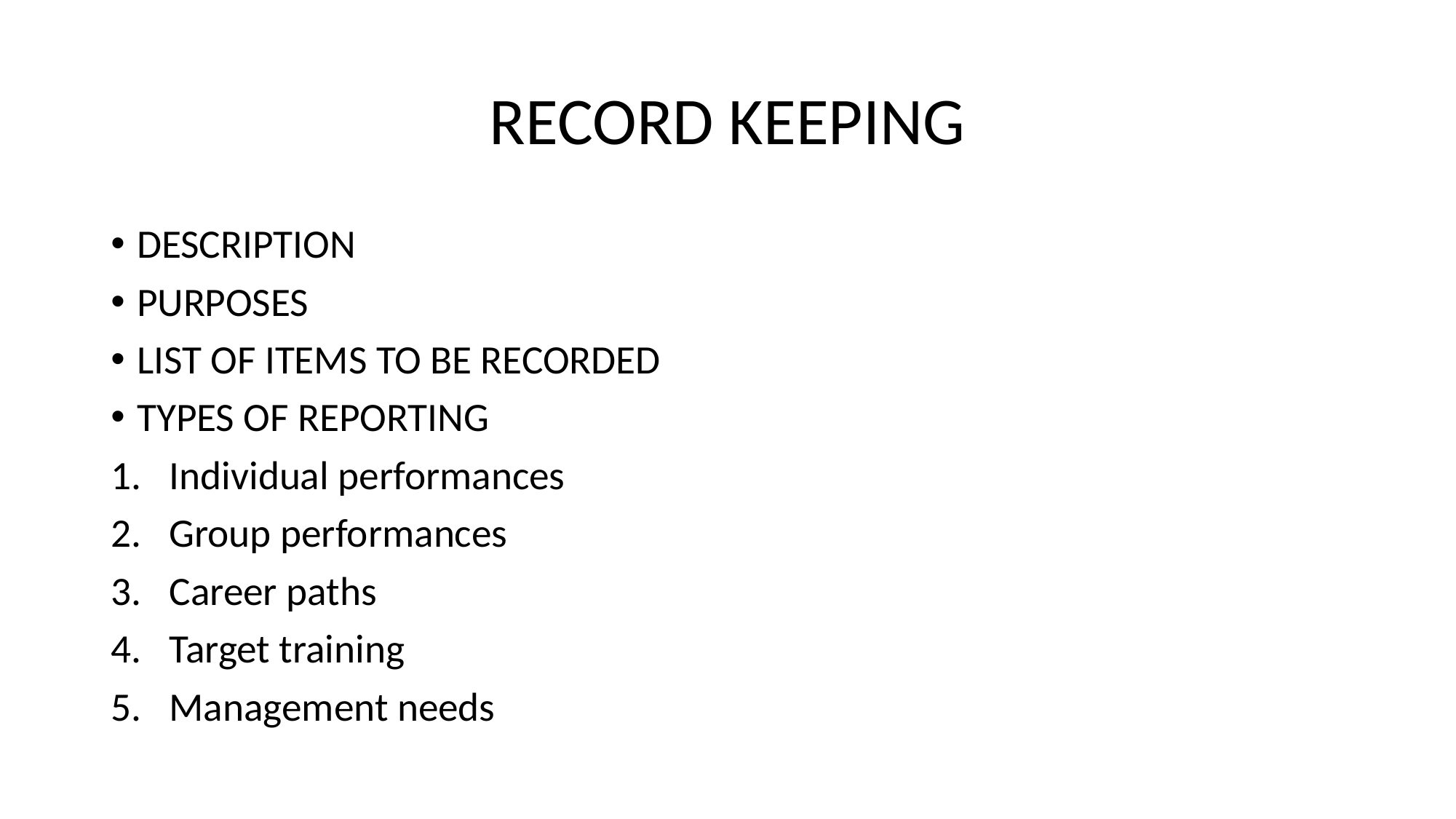

# RECORD KEEPING
DESCRIPTION
PURPOSES
LIST OF ITEMS TO BE RECORDED
TYPES OF REPORTING
Individual performances
Group performances
Career paths
Target training
Management needs